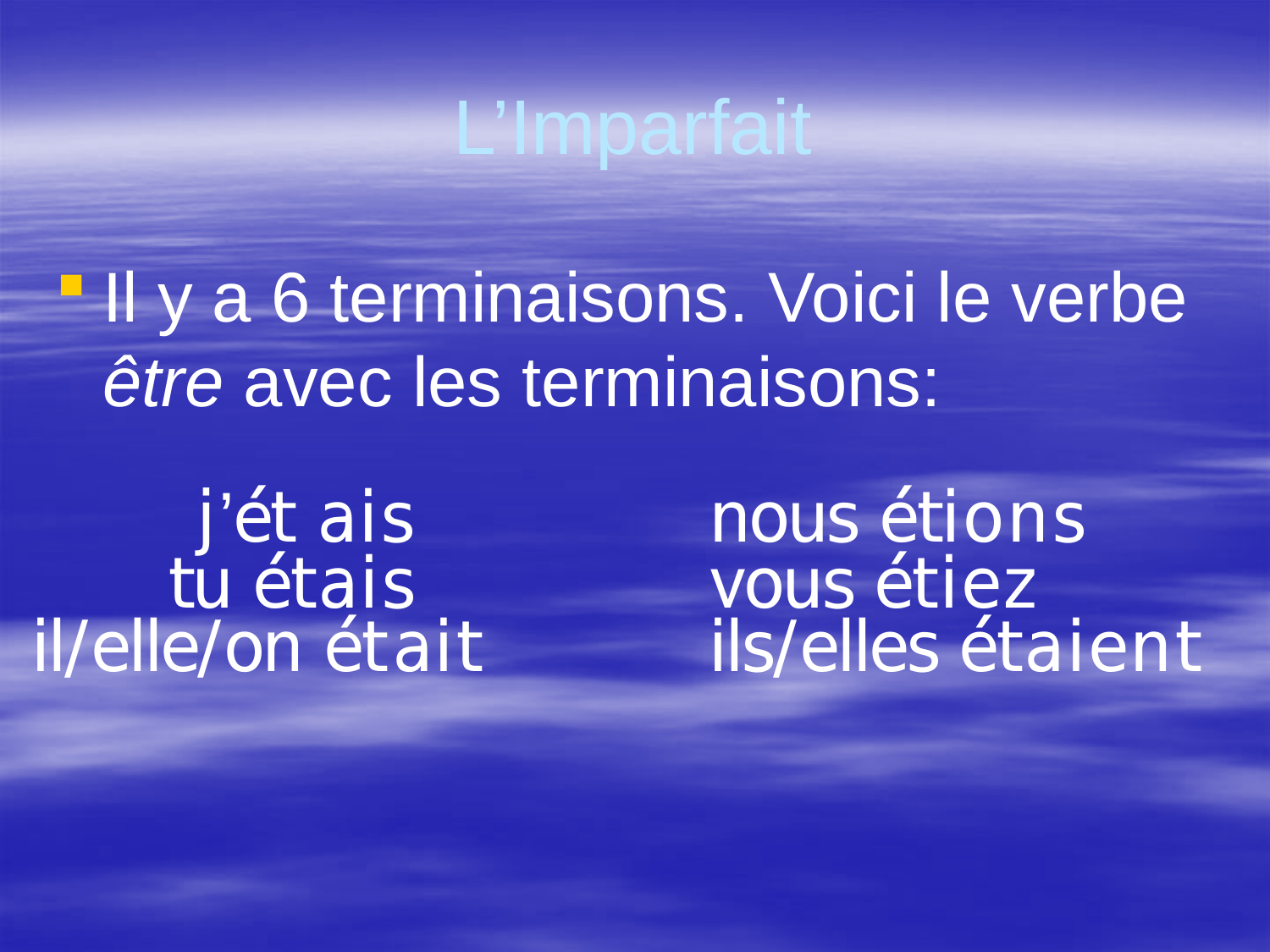

# L’Imparfait
Il y a 6 terminaisons. Voici le verbe être avec les terminaisons:
j’ét
ais
nous ét
ions
tu ét
ais
vous ét
iez
il/elle/on ét
ait
ils/elles ét
aient